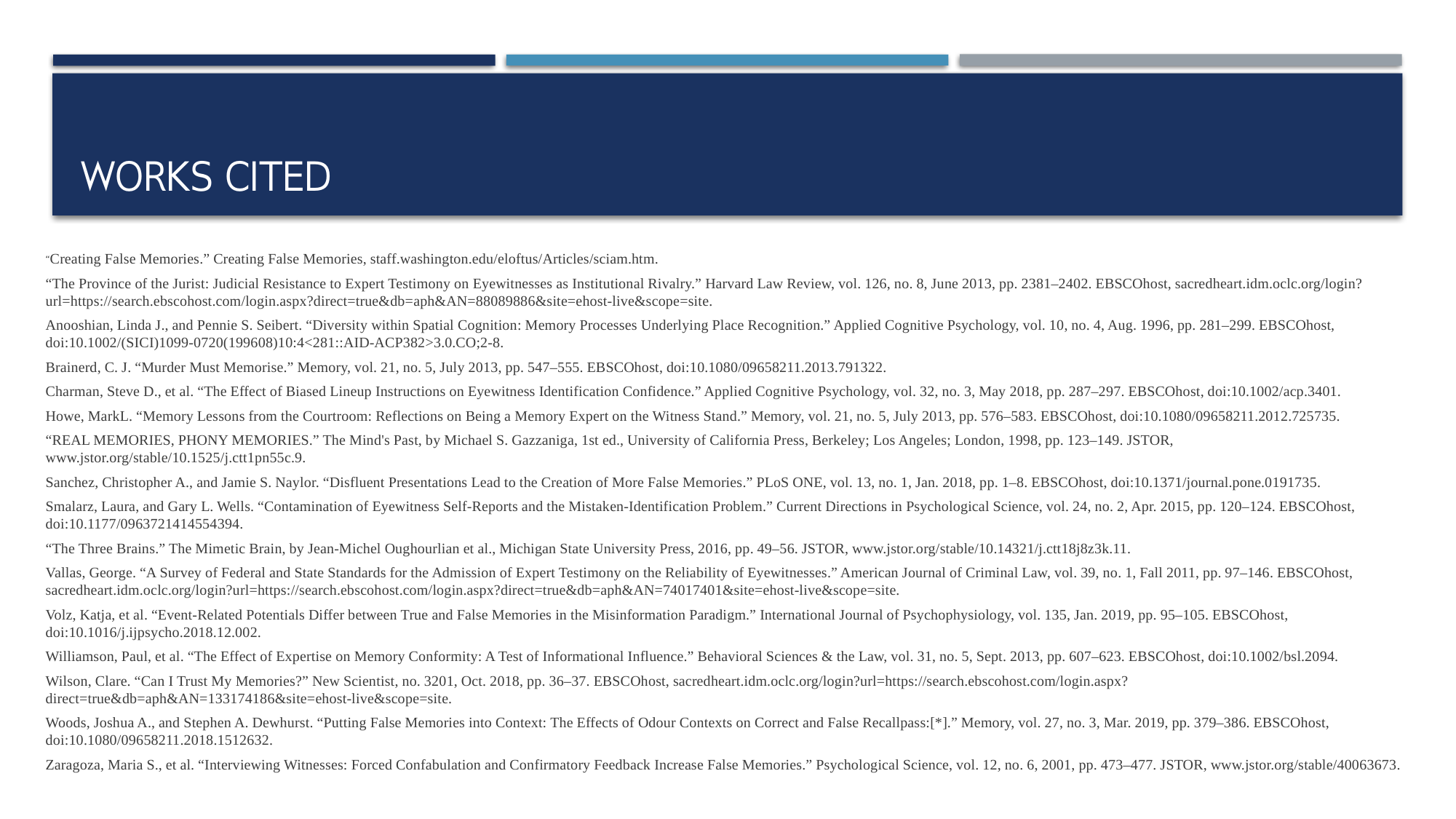

# Works Cited
“Creating False Memories.” Creating False Memories, staff.washington.edu/eloftus/Articles/sciam.htm.
“The Province of the Jurist: Judicial Resistance to Expert Testimony on Eyewitnesses as Institutional Rivalry.” Harvard Law Review, vol. 126, no. 8, June 2013, pp. 2381–2402. EBSCOhost, sacredheart.idm.oclc.org/login?url=https://search.ebscohost.com/login.aspx?direct=true&db=aph&AN=88089886&site=ehost-live&scope=site.
Anooshian, Linda J., and Pennie S. Seibert. “Diversity within Spatial Cognition: Memory Processes Underlying Place Recognition.” Applied Cognitive Psychology, vol. 10, no. 4, Aug. 1996, pp. 281–299. EBSCOhost, doi:10.1002/(SICI)1099-0720(199608)10:4<281::AID-ACP382>3.0.CO;2-8.
Brainerd, C. J. “Murder Must Memorise.” Memory, vol. 21, no. 5, July 2013, pp. 547–555. EBSCOhost, doi:10.1080/09658211.2013.791322.
Charman, Steve D., et al. “The Effect of Biased Lineup Instructions on Eyewitness Identification Confidence.” Applied Cognitive Psychology, vol. 32, no. 3, May 2018, pp. 287–297. EBSCOhost, doi:10.1002/acp.3401.
Howe, MarkL. “Memory Lessons from the Courtroom: Reflections on Being a Memory Expert on the Witness Stand.” Memory, vol. 21, no. 5, July 2013, pp. 576–583. EBSCOhost, doi:10.1080/09658211.2012.725735.
“REAL MEMORIES, PHONY MEMORIES.” The Mind's Past, by Michael S. Gazzaniga, 1st ed., University of California Press, Berkeley; Los Angeles; London, 1998, pp. 123–149. JSTOR, www.jstor.org/stable/10.1525/j.ctt1pn55c.9.
Sanchez, Christopher A., and Jamie S. Naylor. “Disfluent Presentations Lead to the Creation of More False Memories.” PLoS ONE, vol. 13, no. 1, Jan. 2018, pp. 1–8. EBSCOhost, doi:10.1371/journal.pone.0191735.
Smalarz, Laura, and Gary L. Wells. “Contamination of Eyewitness Self-Reports and the Mistaken-Identification Problem.” Current Directions in Psychological Science, vol. 24, no. 2, Apr. 2015, pp. 120–124. EBSCOhost, doi:10.1177/0963721414554394.
“The Three Brains.” The Mimetic Brain, by Jean-Michel Oughourlian et al., Michigan State University Press, 2016, pp. 49–56. JSTOR, www.jstor.org/stable/10.14321/j.ctt18j8z3k.11.
Vallas, George. “A Survey of Federal and State Standards for the Admission of Expert Testimony on the Reliability of Eyewitnesses.” American Journal of Criminal Law, vol. 39, no. 1, Fall 2011, pp. 97–146. EBSCOhost, sacredheart.idm.oclc.org/login?url=https://search.ebscohost.com/login.aspx?direct=true&db=aph&AN=74017401&site=ehost-live&scope=site.
Volz, Katja, et al. “Event-Related Potentials Differ between True and False Memories in the Misinformation Paradigm.” International Journal of Psychophysiology, vol. 135, Jan. 2019, pp. 95–105. EBSCOhost, doi:10.1016/j.ijpsycho.2018.12.002.
Williamson, Paul, et al. “The Effect of Expertise on Memory Conformity: A Test of Informational Influence.” Behavioral Sciences & the Law, vol. 31, no. 5, Sept. 2013, pp. 607–623. EBSCOhost, doi:10.1002/bsl.2094.
Wilson, Clare. “Can I Trust My Memories?” New Scientist, no. 3201, Oct. 2018, pp. 36–37. EBSCOhost, sacredheart.idm.oclc.org/login?url=https://search.ebscohost.com/login.aspx?direct=true&db=aph&AN=133174186&site=ehost-live&scope=site.
Woods, Joshua A., and Stephen A. Dewhurst. “Putting False Memories into Context: The Effects of Odour Contexts on Correct and False Recallpass:[*].” Memory, vol. 27, no. 3, Mar. 2019, pp. 379–386. EBSCOhost, doi:10.1080/09658211.2018.1512632.
Zaragoza, Maria S., et al. “Interviewing Witnesses: Forced Confabulation and Confirmatory Feedback Increase False Memories.” Psychological Science, vol. 12, no. 6, 2001, pp. 473–477. JSTOR, www.jstor.org/stable/40063673.